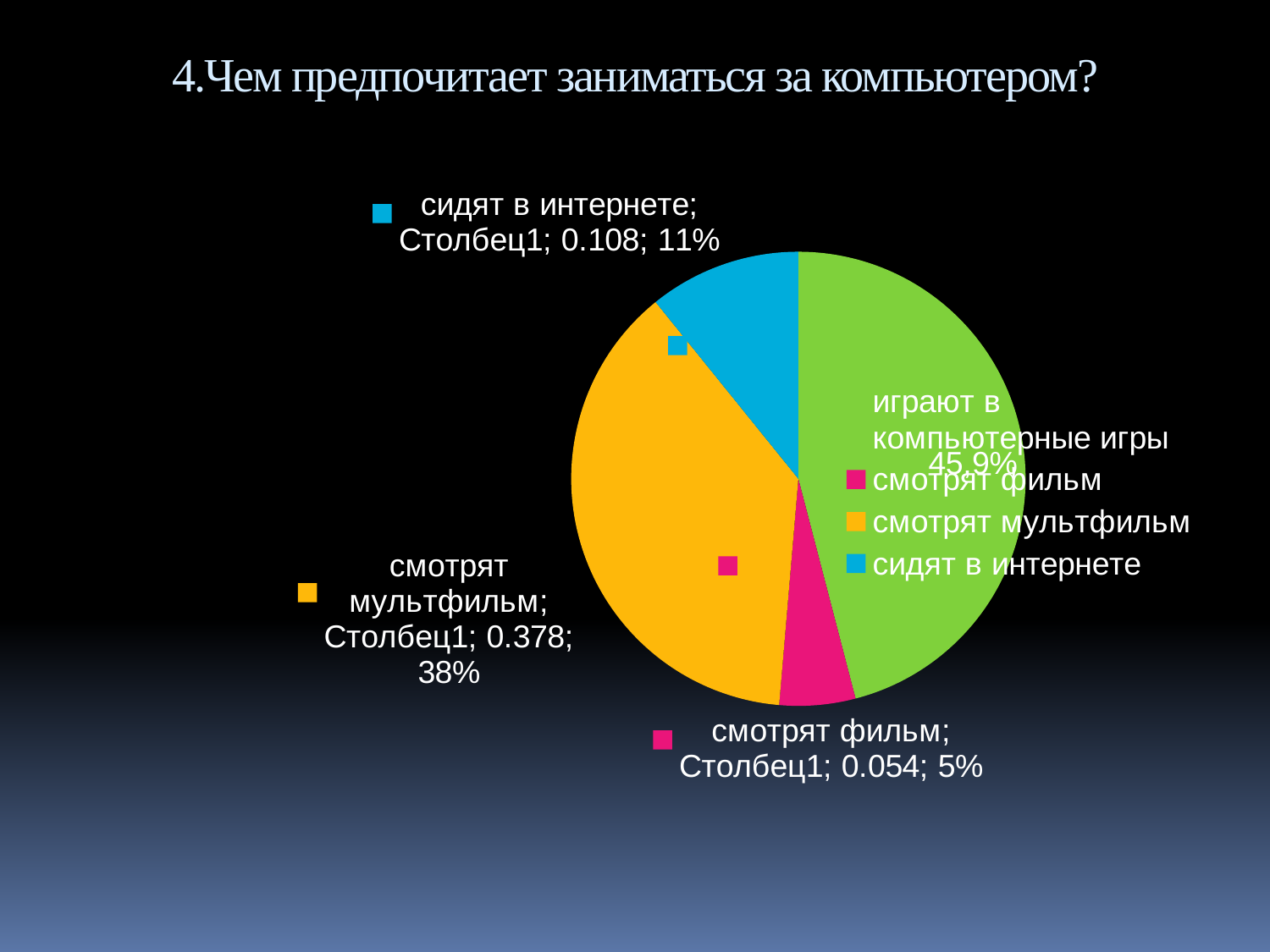

# 4.Чем предпочитает заниматься за компьютером?

### Chart

| Category | Столбец1 |
|---|---|
| играют в компьютерные игры | 0.459 |
| смотрят фильм | 0.054 |
| смотрят мультфильм | 0.3780000000000003 |
| сидят в интернете | 0.10800000000000007 |